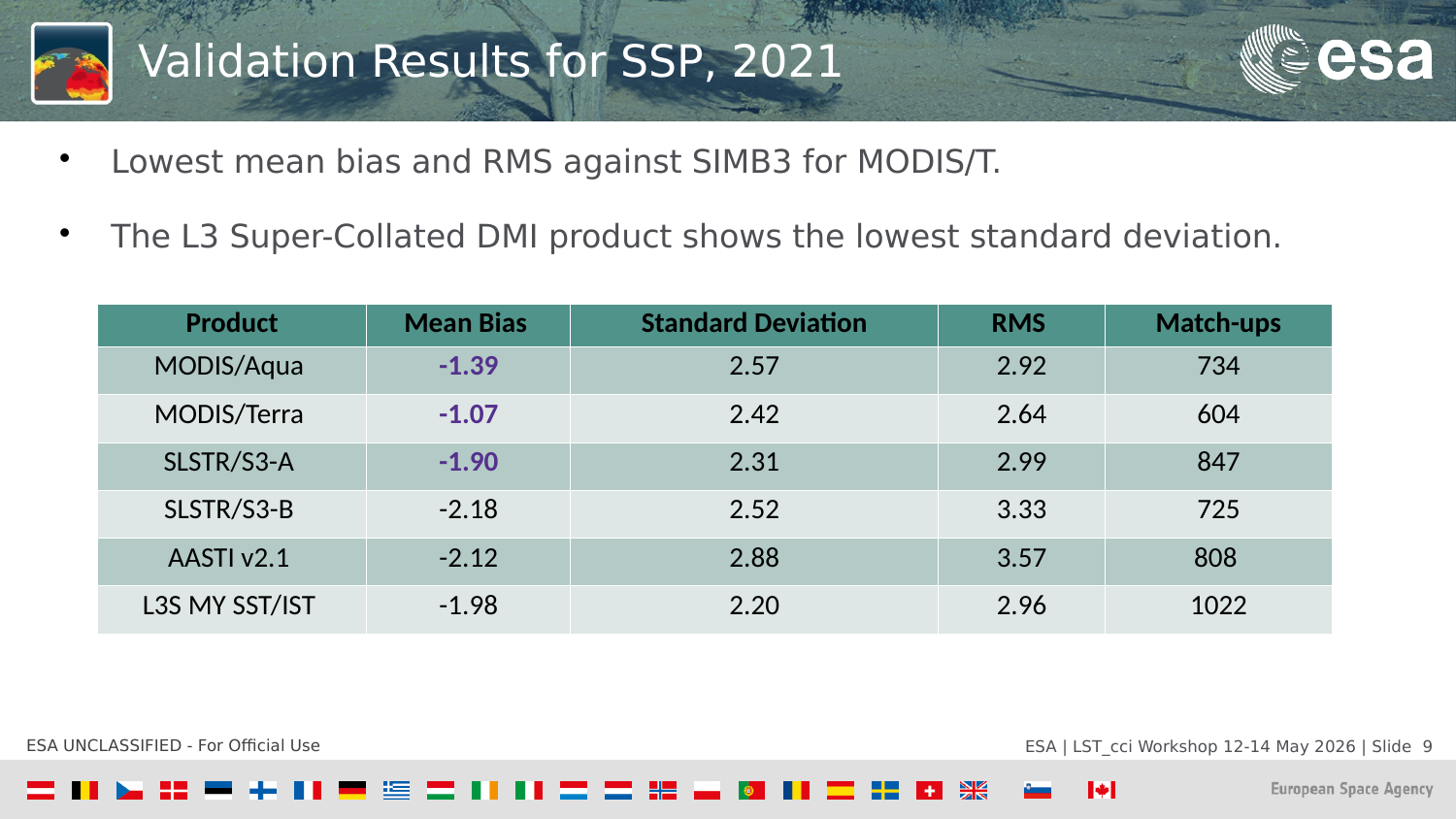

# Validation Results for SSP, 2021
Lowest mean bias and RMS against SIMB3 for MODIS/T.
The L3 Super-Collated DMI product shows the lowest standard deviation.
| Product | Mean Bias | Standard Deviation | RMS | Match-ups |
| --- | --- | --- | --- | --- |
| MODIS/Aqua | -1.39 | 2.57 | 2.92 | 734 |
| MODIS/Terra | -1.07 | 2.42 | 2.64 | 604 |
| SLSTR/S3-A | -1.90 | 2.31 | 2.99 | 847 |
| SLSTR/S3-B | -2.18 | 2.52 | 3.33 | 725 |
| AASTI v2.1 | -2.12 | 2.88 | 3.57 | 808 |
| L3S MY SST/IST | -1.98 | 2.20 | 2.96 | 1022 |